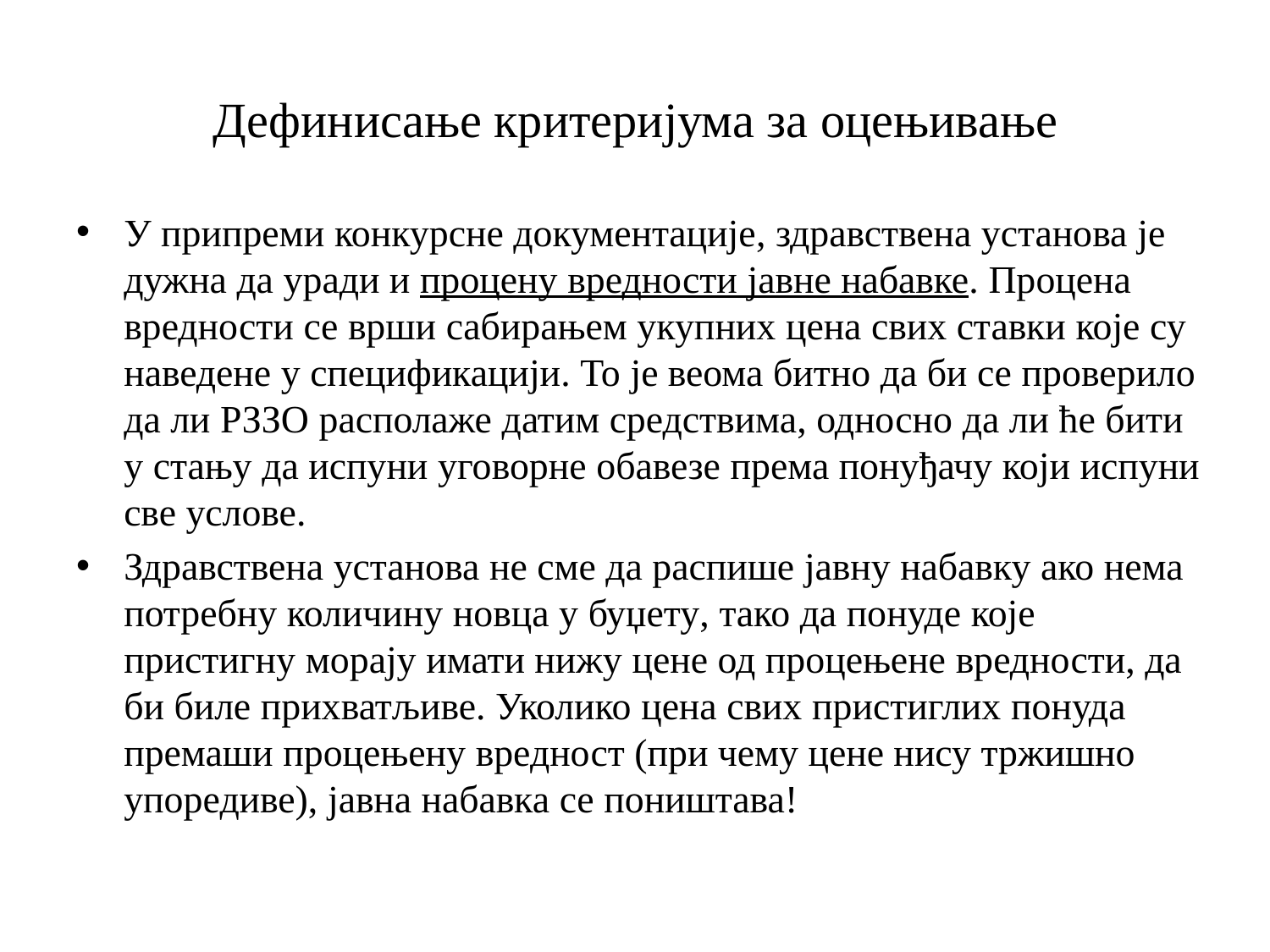

# Дефинисање критеријума за оцењивање
У припреми конкурсне документације, здравствена установа је дужна да уради и процену вредности јавне набавке. Процена вредности се врши сабирањем укупних цена свих ставки које су наведене у спецификацији. То је веома битно да би се проверило да ли РЗЗО располаже датим средствима, односно да ли ће бити у стању да испуни уговорне обавезе према понуђачу који испуни све услове.
Здравствена установа не сме да распише јавну набавку ако нема потребну количину новца у буџету, тако да понуде које пристигну морају имати нижу цене од процењене вредности, да би биле прихватљиве. Уколико цена свих пристиглих понуда премаши процењену вредност (при чему цене нису тржишно упоредиве), јавна набавка се поништава!